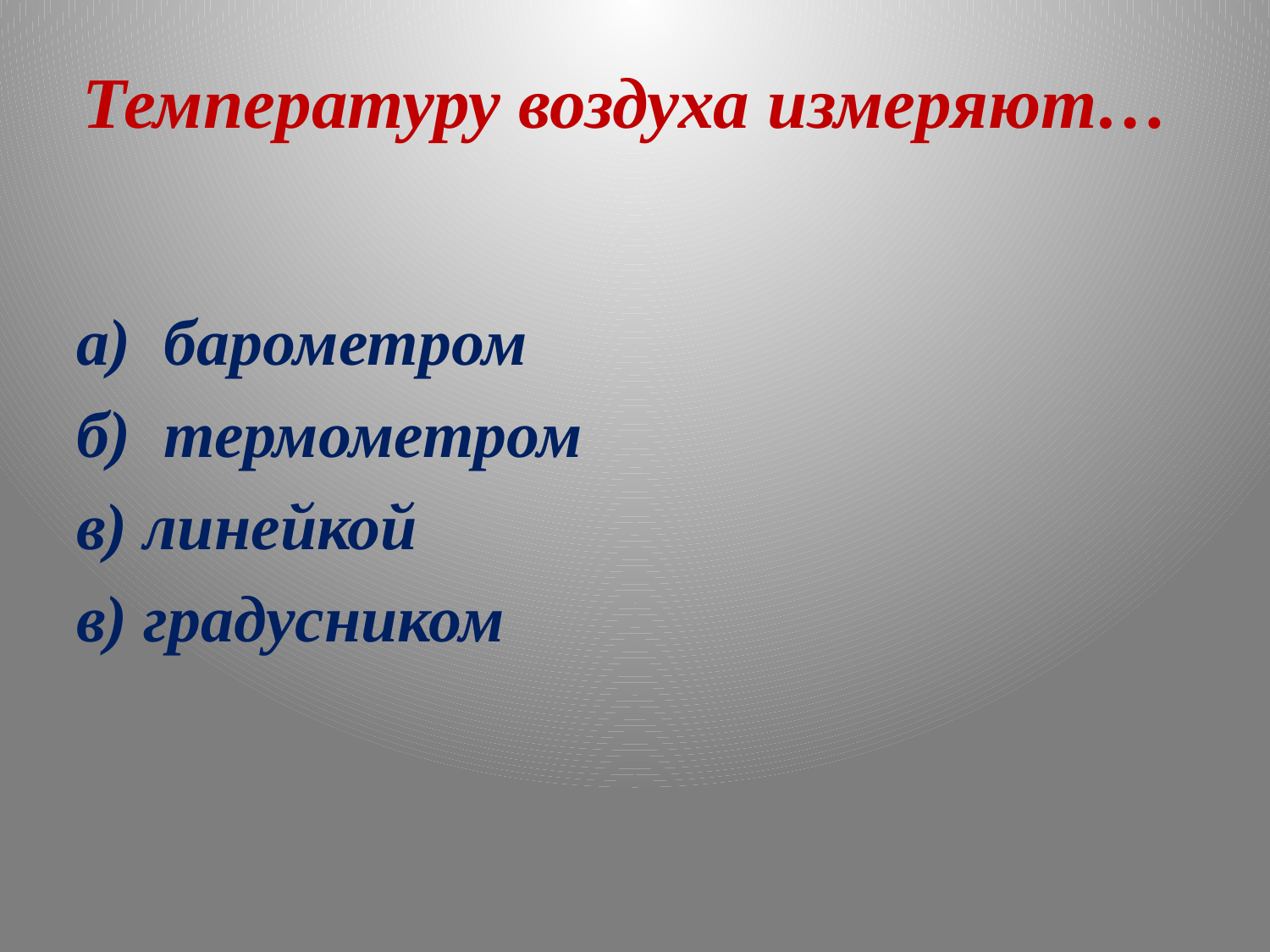

# Температуру воздуха измеряют…

а)  барометром
б)  термометром
в) линейкой
в) градусником